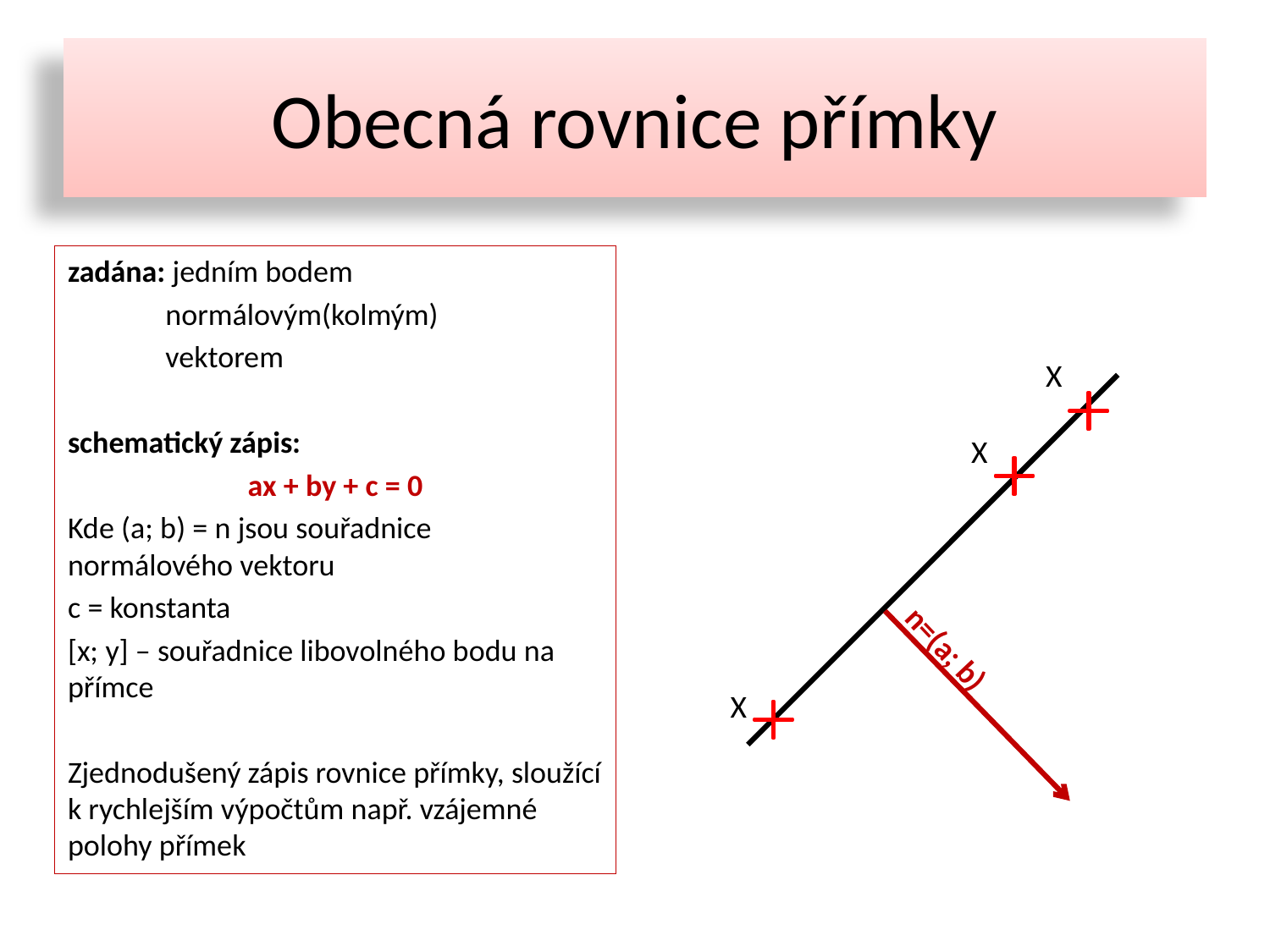

# Obecná rovnice přímky
zadána: jedním bodem
              normálovým(kolmým)
              vektorem

schematický zápis:
ax + by + c = 0
Kde (a; b) = n jsou souřadnice normálového vektoru
c = konstanta
[x; y] – souřadnice libovolného bodu na přímce

Zjednodušený zápis rovnice přímky, sloužící k rychlejším výpočtům např. vzájemné polohy přímek

X

X

n=(a; b)
X